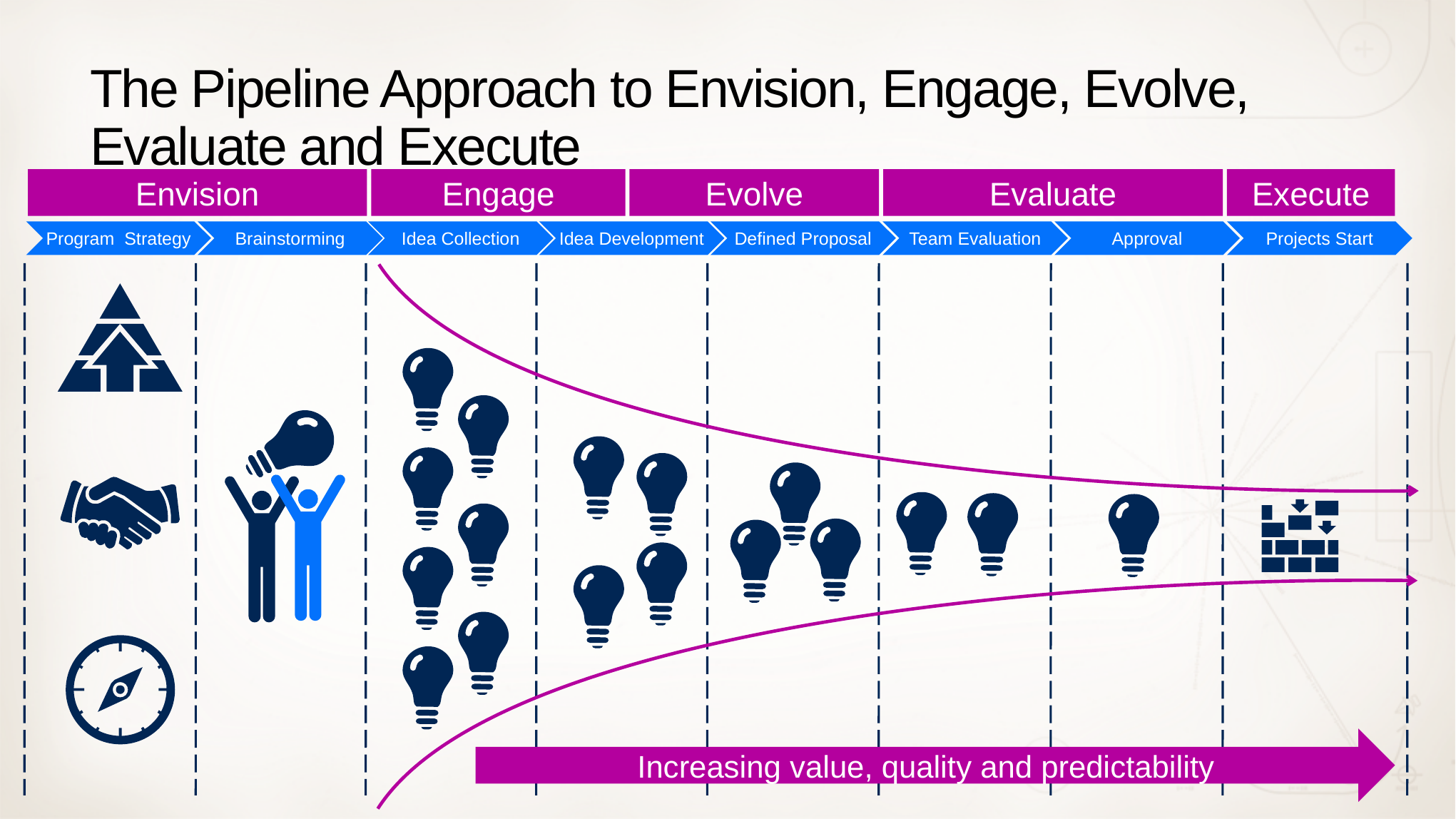

# The Pipeline Approach to Envision, Engage, Evolve, Evaluate and Execute
Evolve
Evaluate
Execute
Envision
Engage
Program  Strategy
Brainstorming
Defined Proposal
Projects Start
Idea Collection
Idea Development
Team Evaluation
Approval

Increasing value, quality and predictability